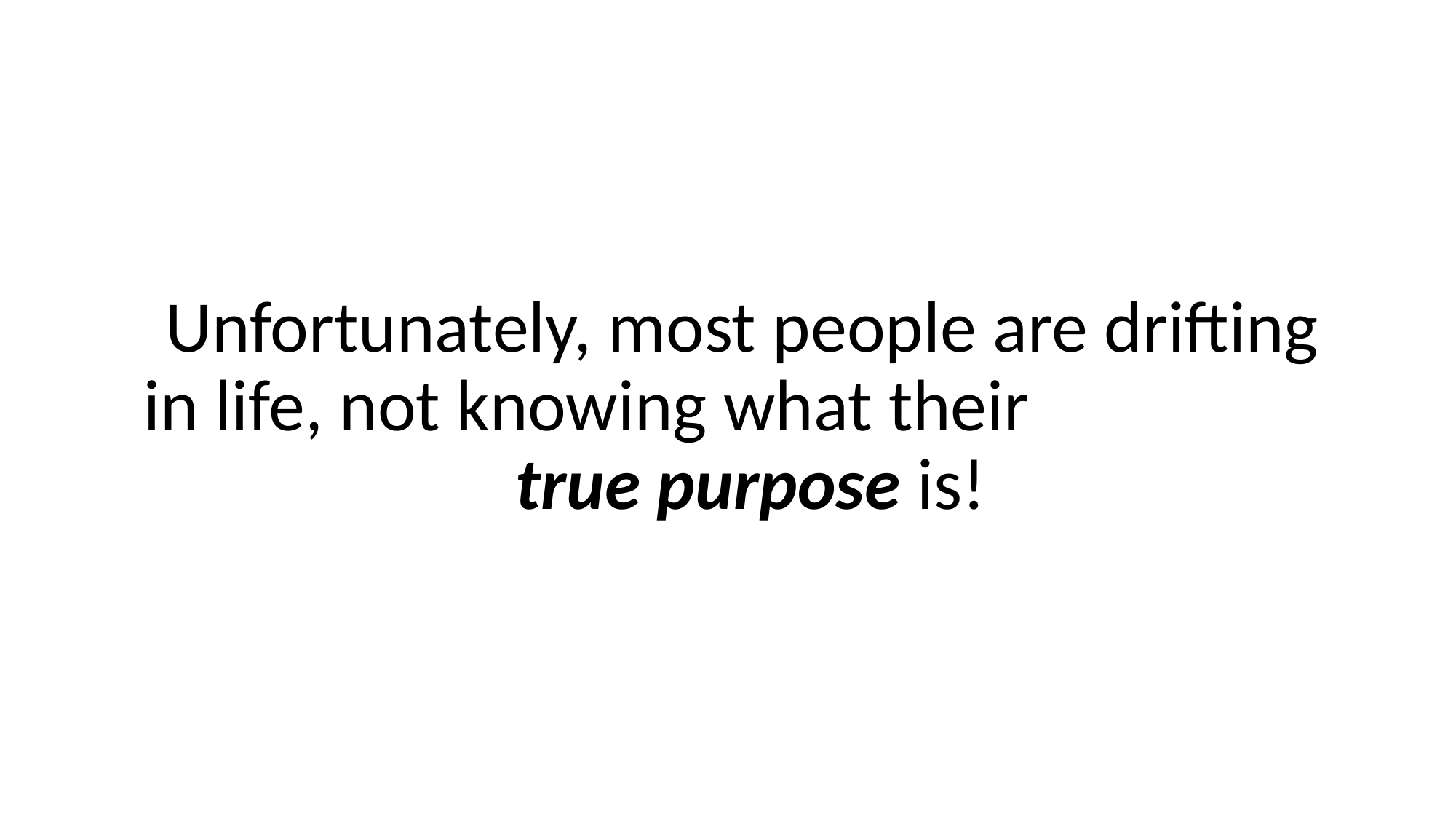

Unfortunately, most people are drifting in life, not knowing what their                     true purpose is!